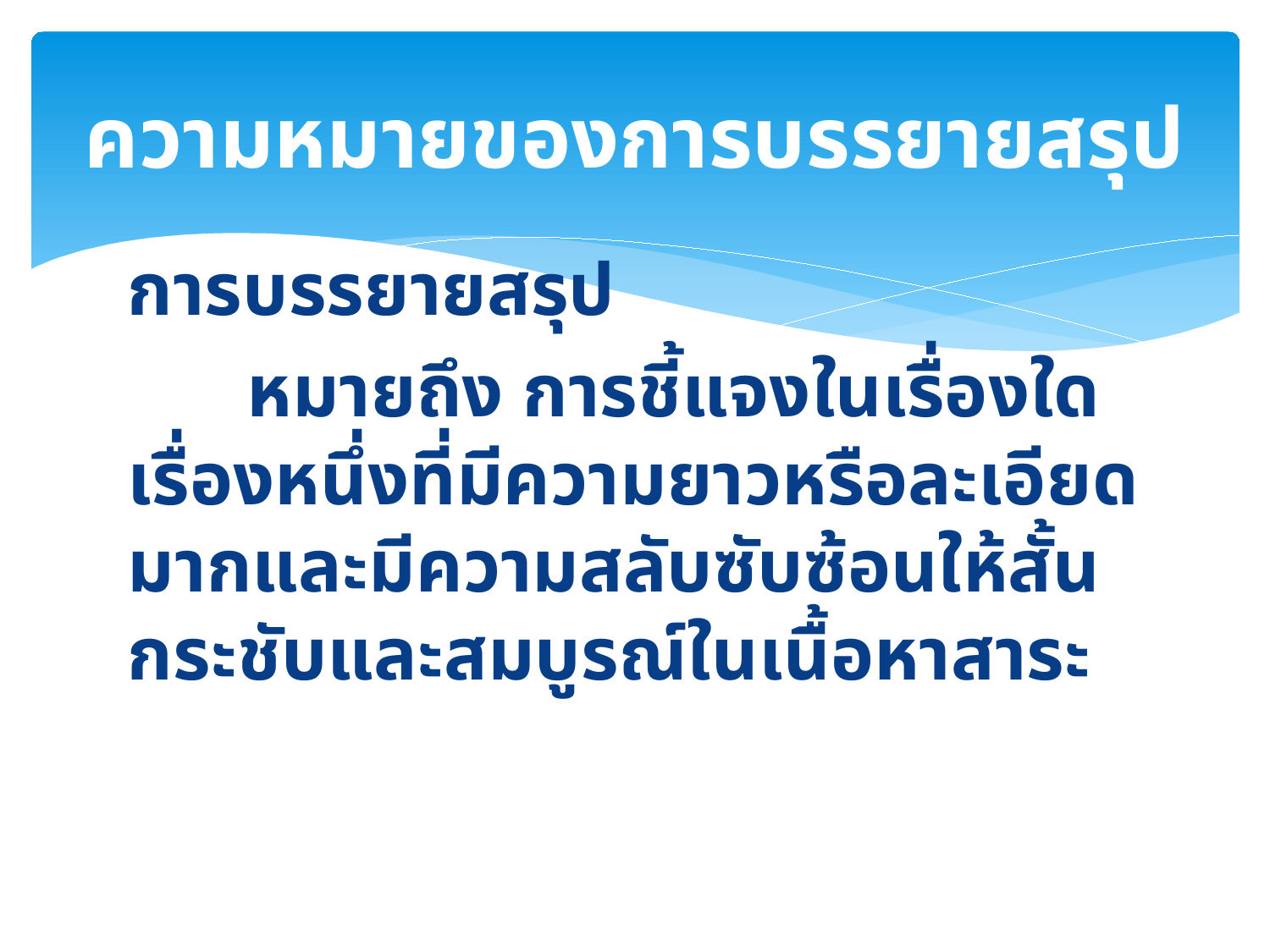

# ความหมายของการบรรยายสรุป
การบรรยายสรุป
	หมายถึง การชี้แจงในเรื่องใดเรื่องหนึ่งที่มีความยาวหรือละเอียดมากและมีความสลับซับซ้อนให้สั้นกระชับและสมบูรณ์ในเนื้อหาสาระ